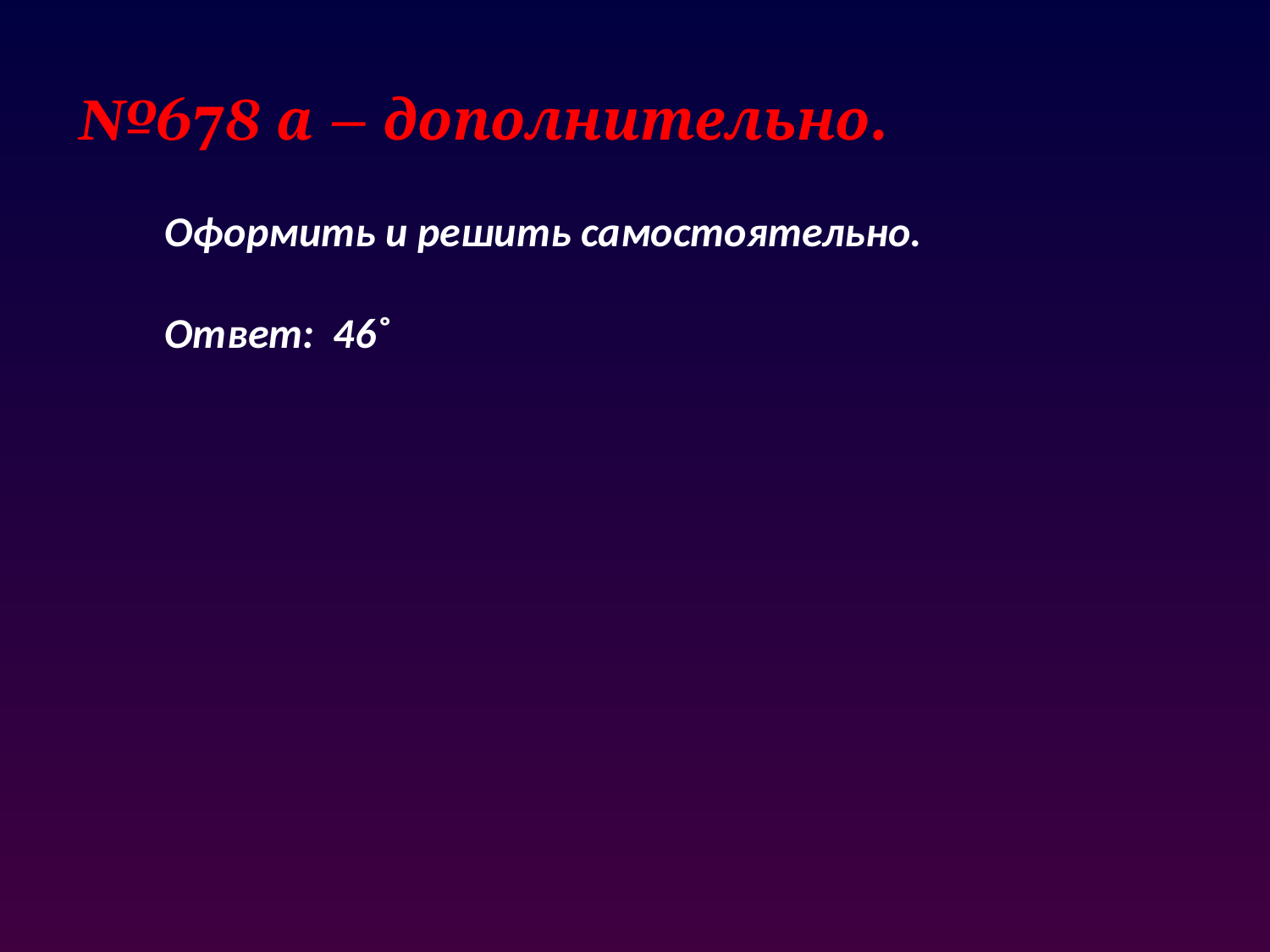

# №678 а – дополнительно.
Оформить и решить самостоятельно.

Ответ:  46˚